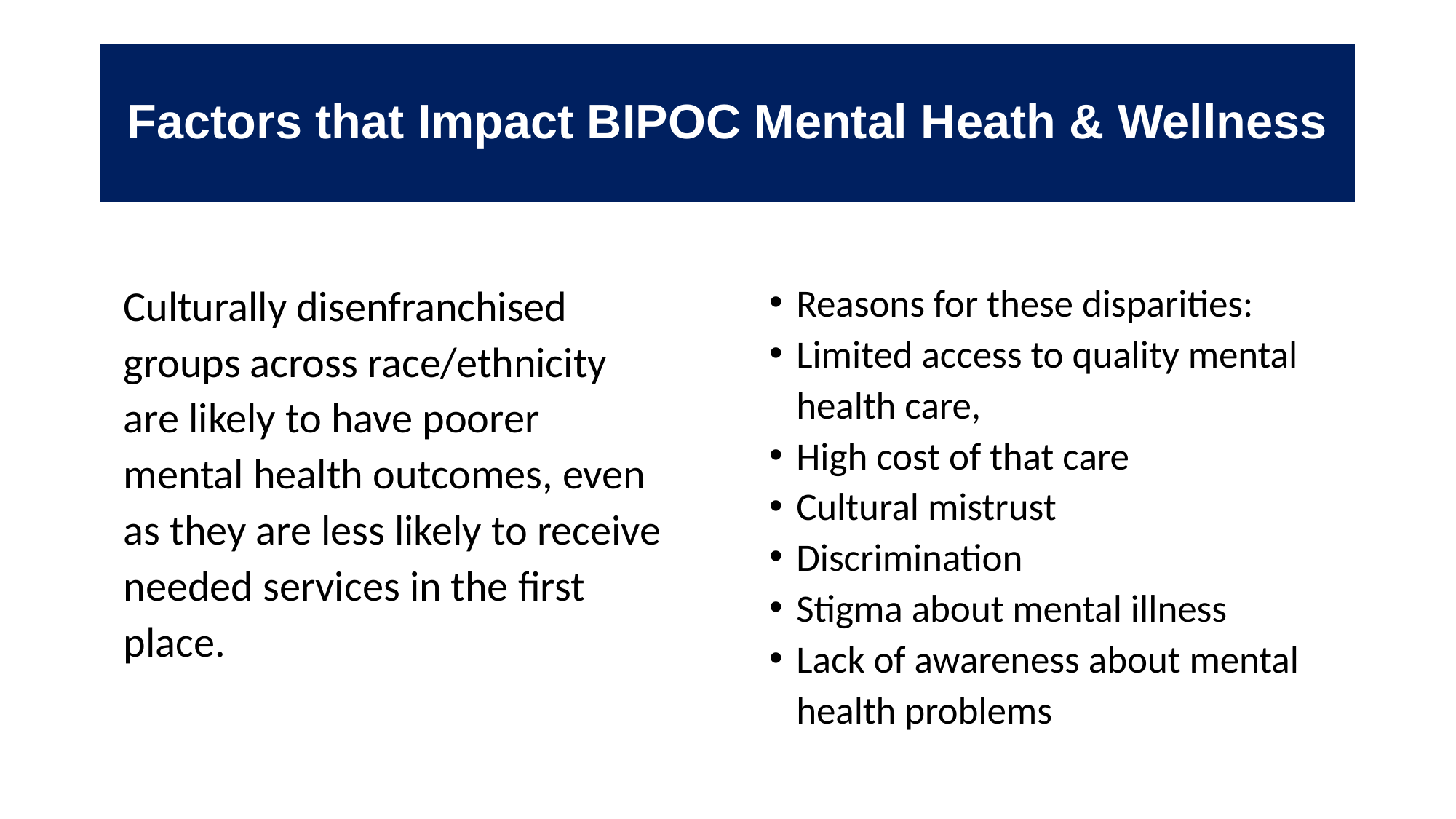

# Factors that Impact BIPOC Mental Heath & Wellness
Culturally disenfranchised groups across race/ethnicity are likely to have poorer mental health outcomes, even as they are less likely to receive needed services in the first place.

Reasons for these disparities:
Limited access to quality mental health care,
High cost of that care
Cultural mistrust
Discrimination
Stigma about mental illness
Lack of awareness about mental health problems